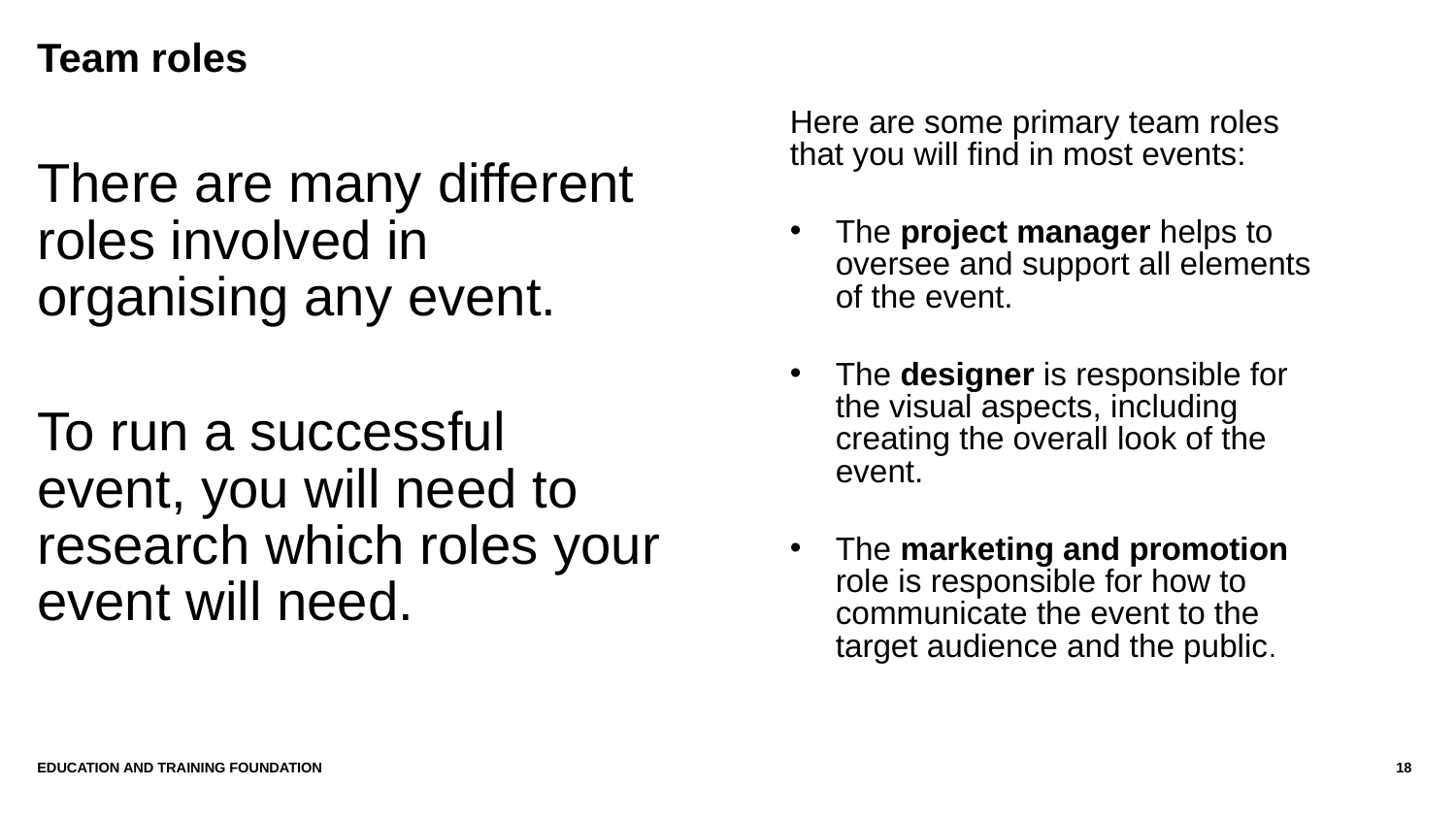

# Team roles
Here are some primary team roles that you will find in most events:

The project manager helps to oversee and support all elements of the event.

The designer is responsible for the visual aspects, including creating the overall look of the event.

The marketing and promotion role is responsible for how to communicate the event to the target audience and the public.

There are many different roles involved in organising any event.

To run a successful event, you will need to research which roles your event will need.
Education and Training Foundation
18